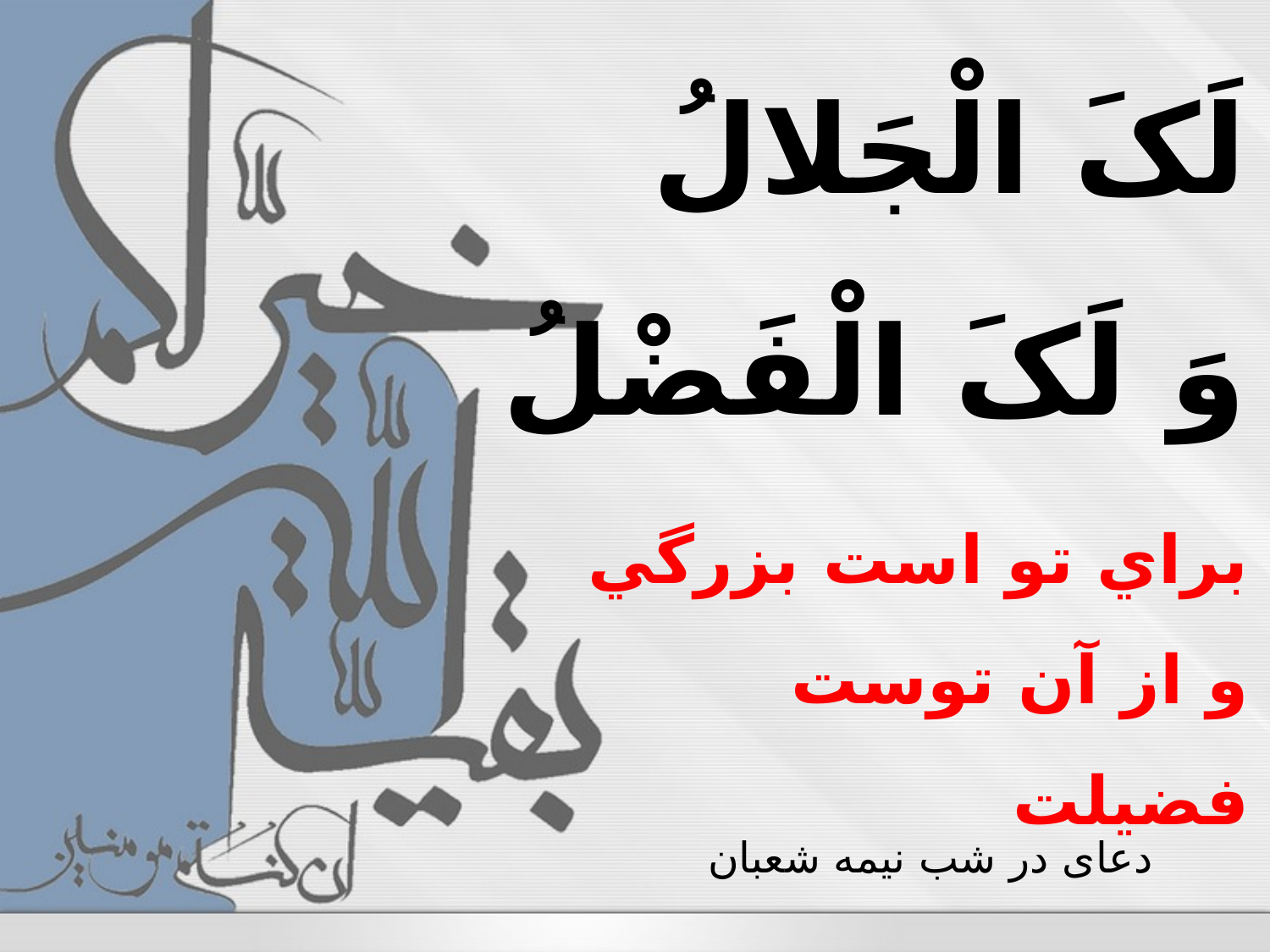

لَکَ الْجَلالُ
وَ لَکَ الْفَضْلُ
براي تو است بزرگي
و از آن توست فضیلت